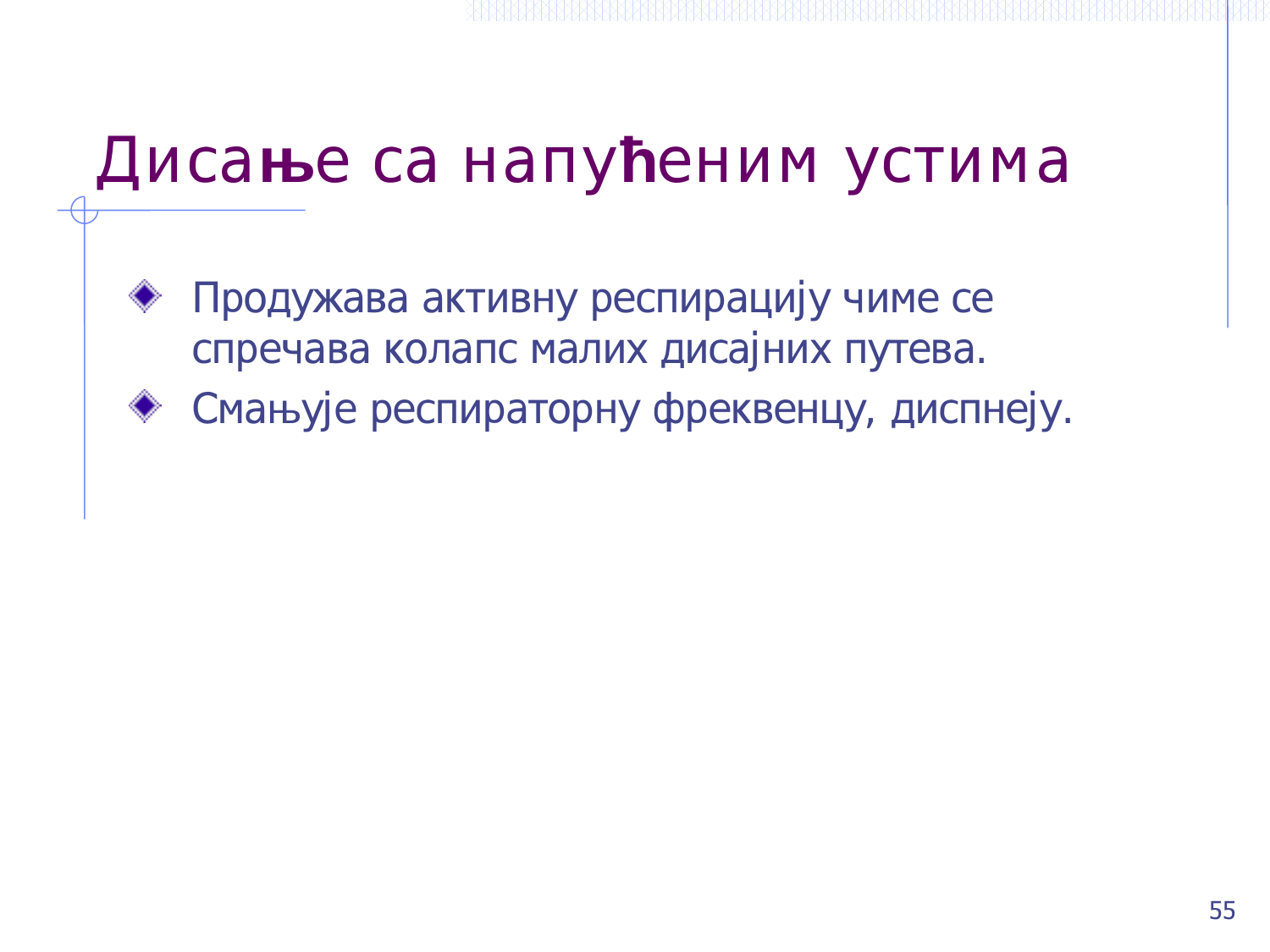

# Дисање са напућеним устима
Продужава активну респирацију чиме се спречава колапс малих дисајних путева.
Смањује респираторну фреквенцу, диспнеју.
55